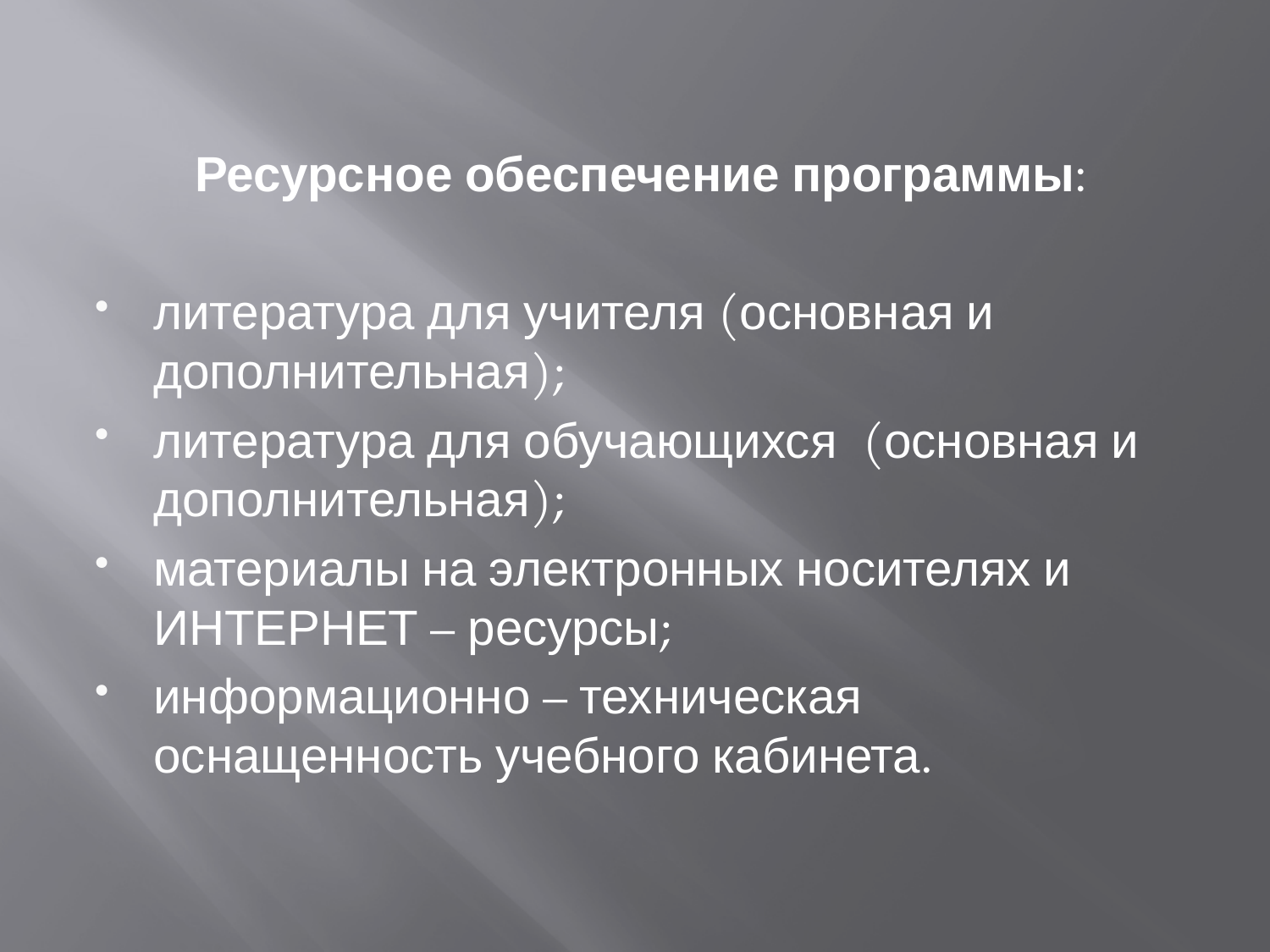

Ресурсное обеспечение программы:

литература для учителя (основная и дополнительная);
литература для обучающихся  (основная и дополнительная);
материалы на электронных носителях и  ИНТЕРНЕТ – ресурсы;
информационно – техническая оснащенность учебного кабинета.